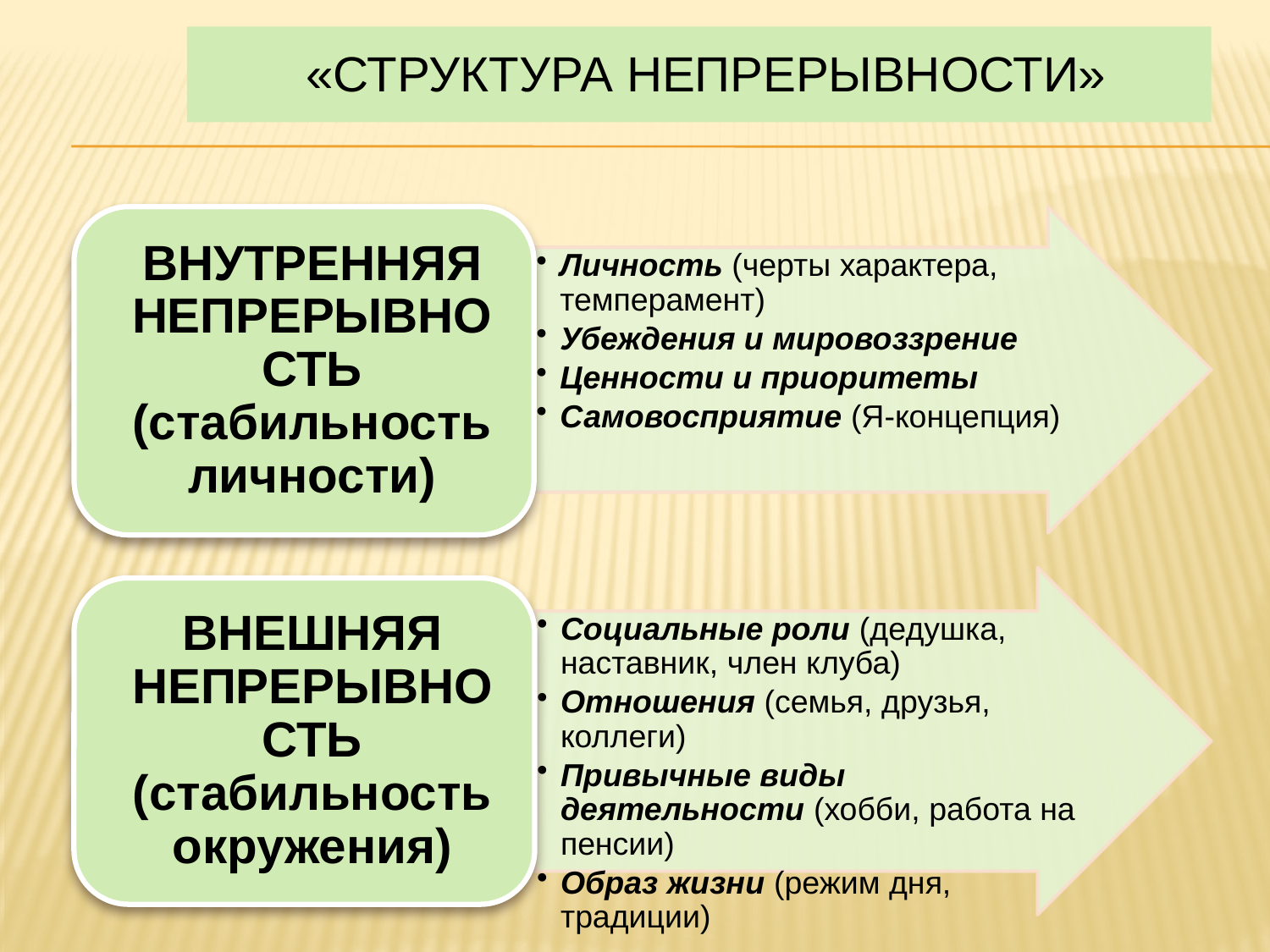

# «Структура непрерывности»
Личность (черты характера, темперамент)
Убеждения и мировоззрение
Ценности и приоритеты
Самовосприятие (Я‑концепция)
ВНУТРЕННЯЯ НЕПРЕРЫВНОСТЬ (стабильность личности)
Социальные роли (дедушка, наставник, член клуба)
Отношения (семья, друзья, коллеги)
Привычные виды деятельности (хобби, работа на пенсии)
Образ жизни (режим дня, традиции)
ВНЕШНЯЯ НЕПРЕРЫВНОСТЬ (стабильность окружения)